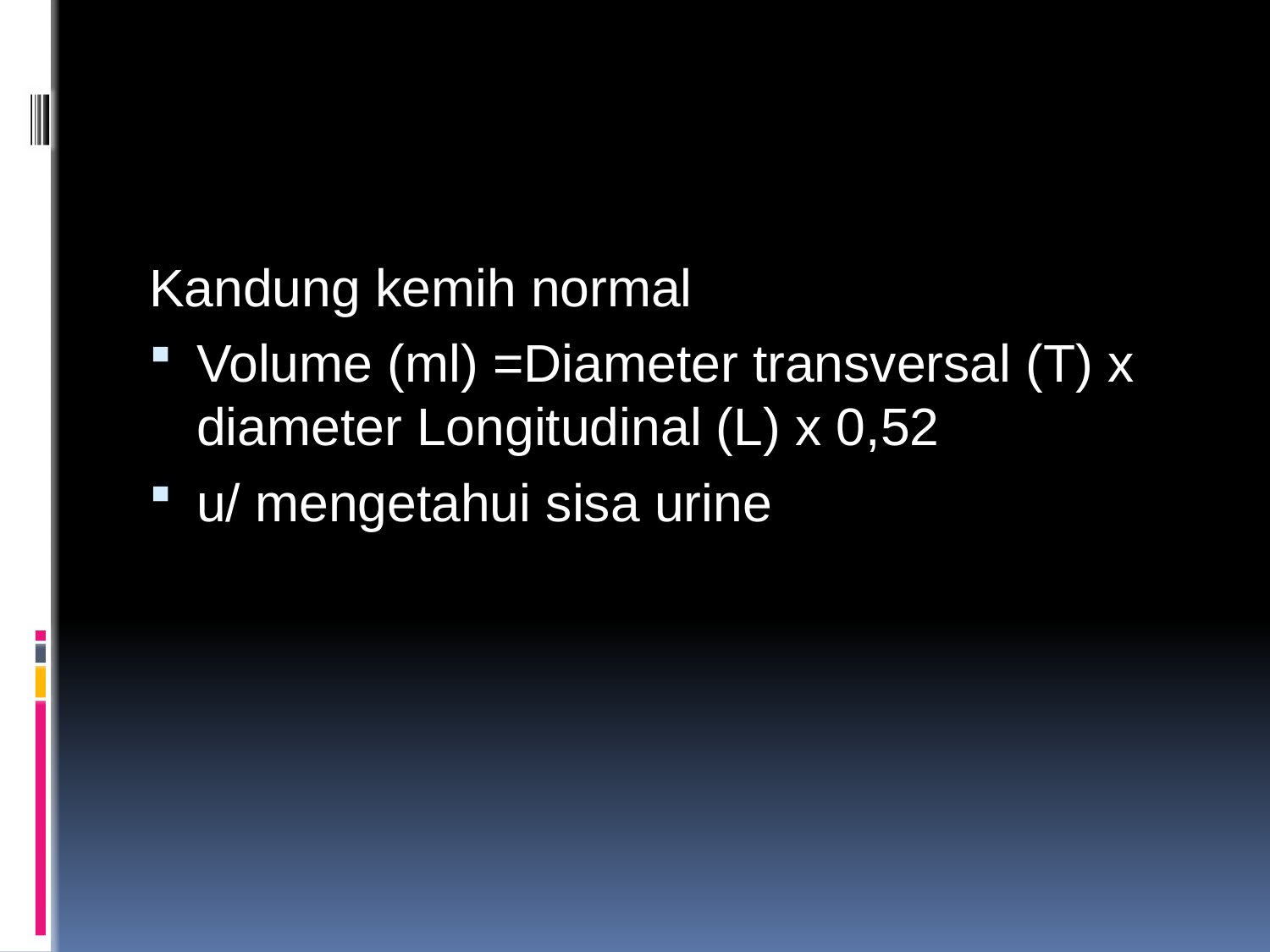

Kandung kemih normal
Volume (ml) =Diameter transversal (T) x diameter Longitudinal (L) x 0,52
u/ mengetahui sisa urine